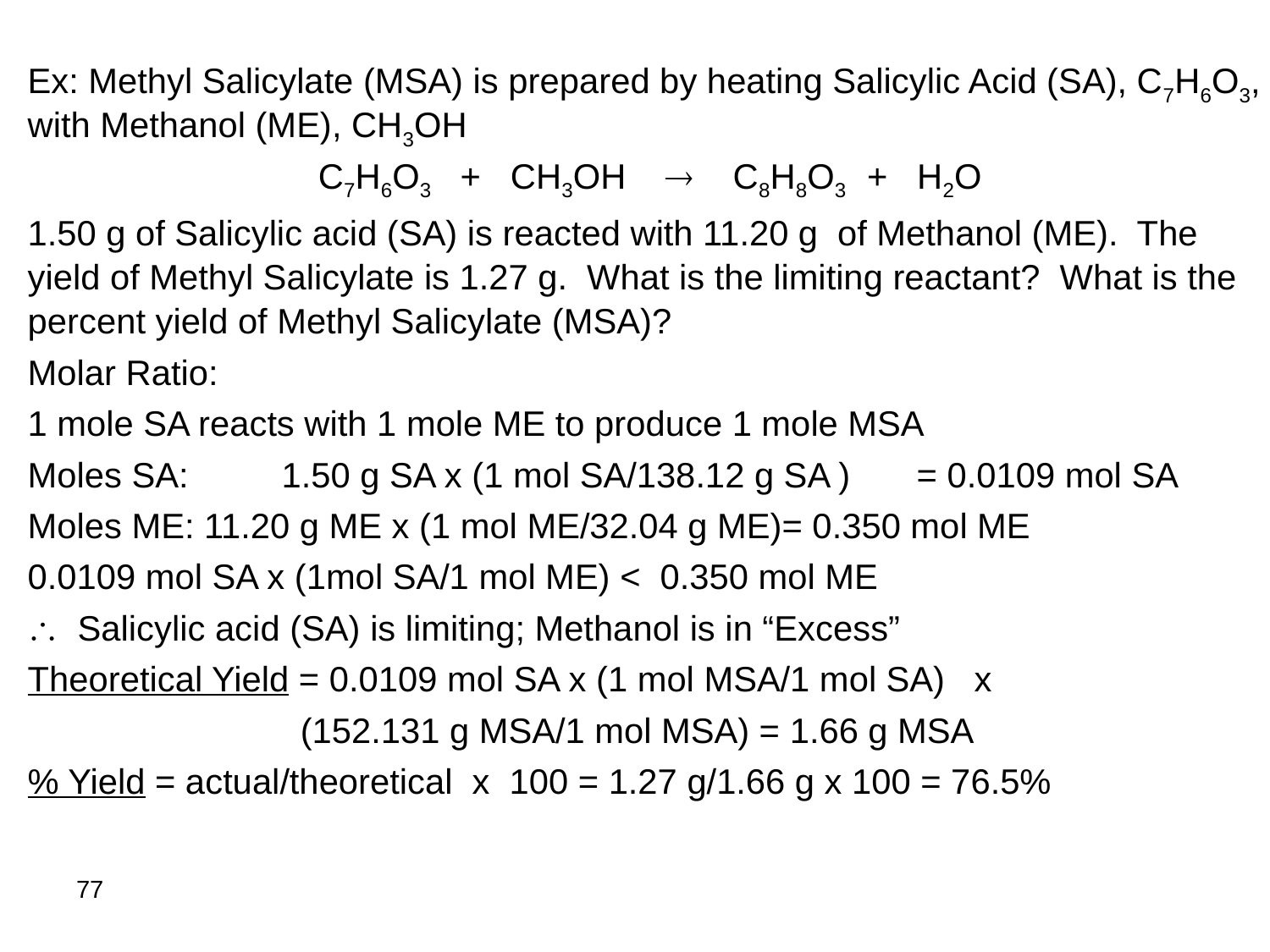

Ex: Methyl Salicylate (MSA) is prepared by heating Salicylic Acid (SA), C7H6O3, with Methanol (ME), CH3OH
C7H6O3   +   CH3OH    →    C8H8O3   +   H2O
1.50 g of Salicylic acid (SA) is reacted with 11.20 g  of Methanol (ME).  The yield of Methyl Salicylate is 1.27 g.  What is the limiting reactant?  What is the percent yield of Methyl Salicylate (MSA)?
Molar Ratio:
1 mole SA reacts with 1 mole ME to produce 1 mole MSA
Moles SA:	1.50 g SA x (1 mol SA/138.12 g SA )	= 0.0109 mol SA
Moles ME: 11.20 g ME x (1 mol ME/32.04 g ME)= 0.350 mol ME
0.0109 mol SA x (1mol SA/1 mol ME) <  0.350 mol ME
∴  Salicylic acid (SA) is limiting; Methanol is in “Excess”
Theoretical Yield = 0.0109 mol SA x (1 mol MSA/1 mol SA)   x
                            (152.131 g MSA/1 mol MSA) = 1.66 g MSA
% Yield = actual/theoretical  x  100 = 1.27 g/1.66 g x 100 = 76.5%
77